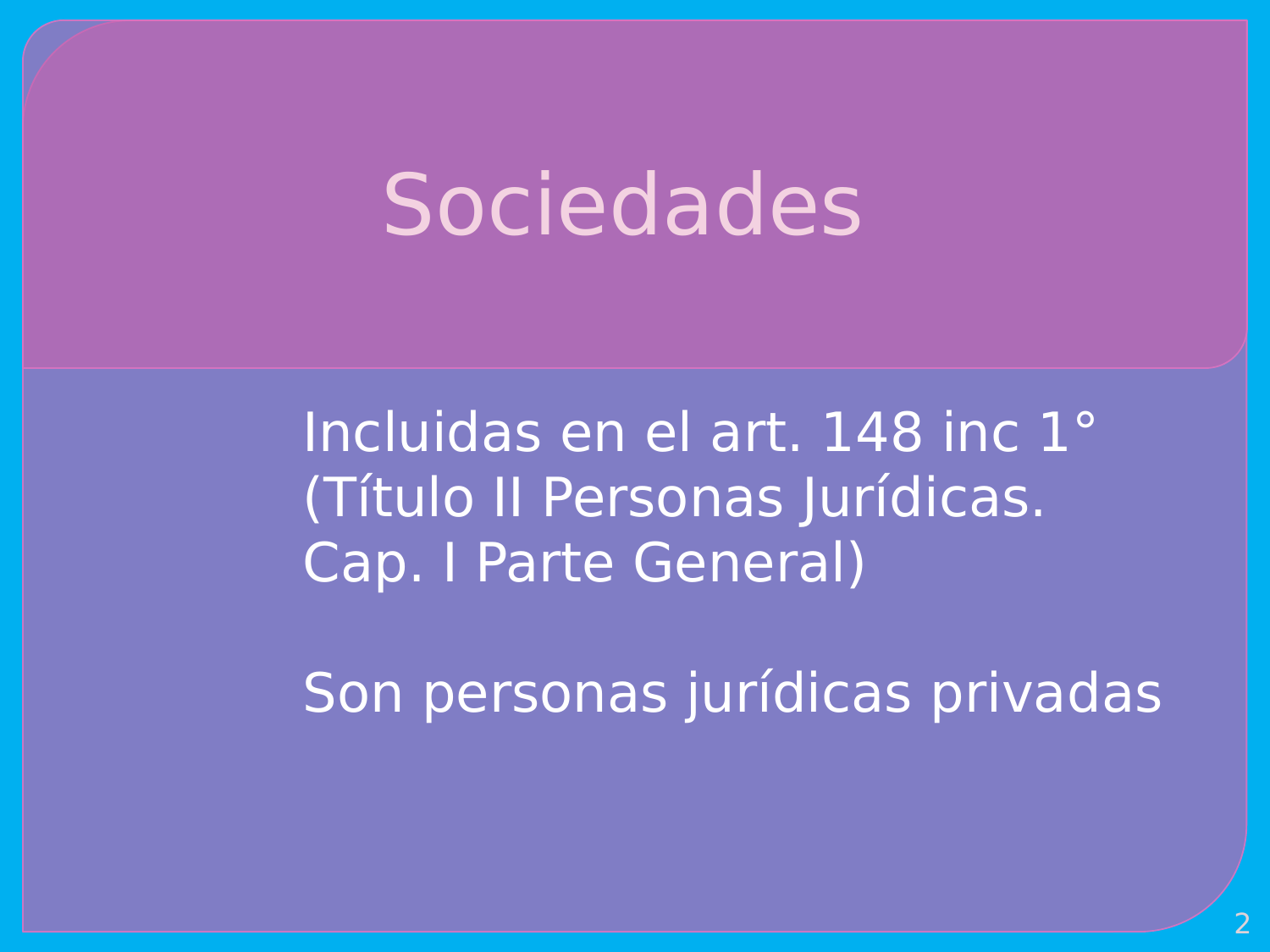

# Sociedades
Incluidas en el art. 148 inc 1° (Título II Personas Jurídicas. Cap. I Parte General)

Son personas jurídicas privadas

2